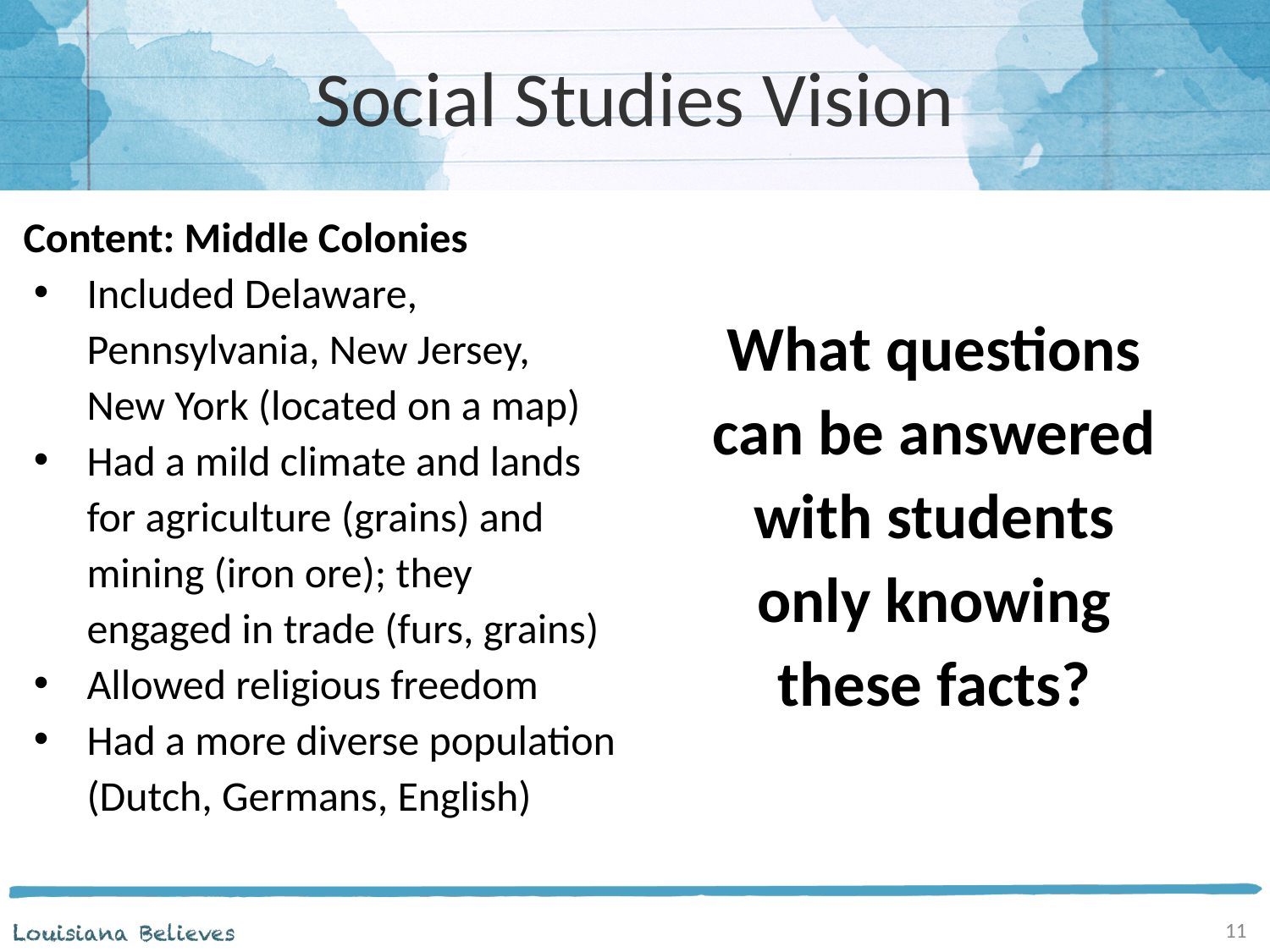

# Social Studies Vision
Content: Middle Colonies
Included Delaware, Pennsylvania, New Jersey, New York (located on a map)
Had a mild climate and lands for agriculture (grains) and mining (iron ore); they engaged in trade (furs, grains)
Allowed religious freedom
Had a more diverse population (Dutch, Germans, English)
What questions can be answered with students only knowing these facts?
11